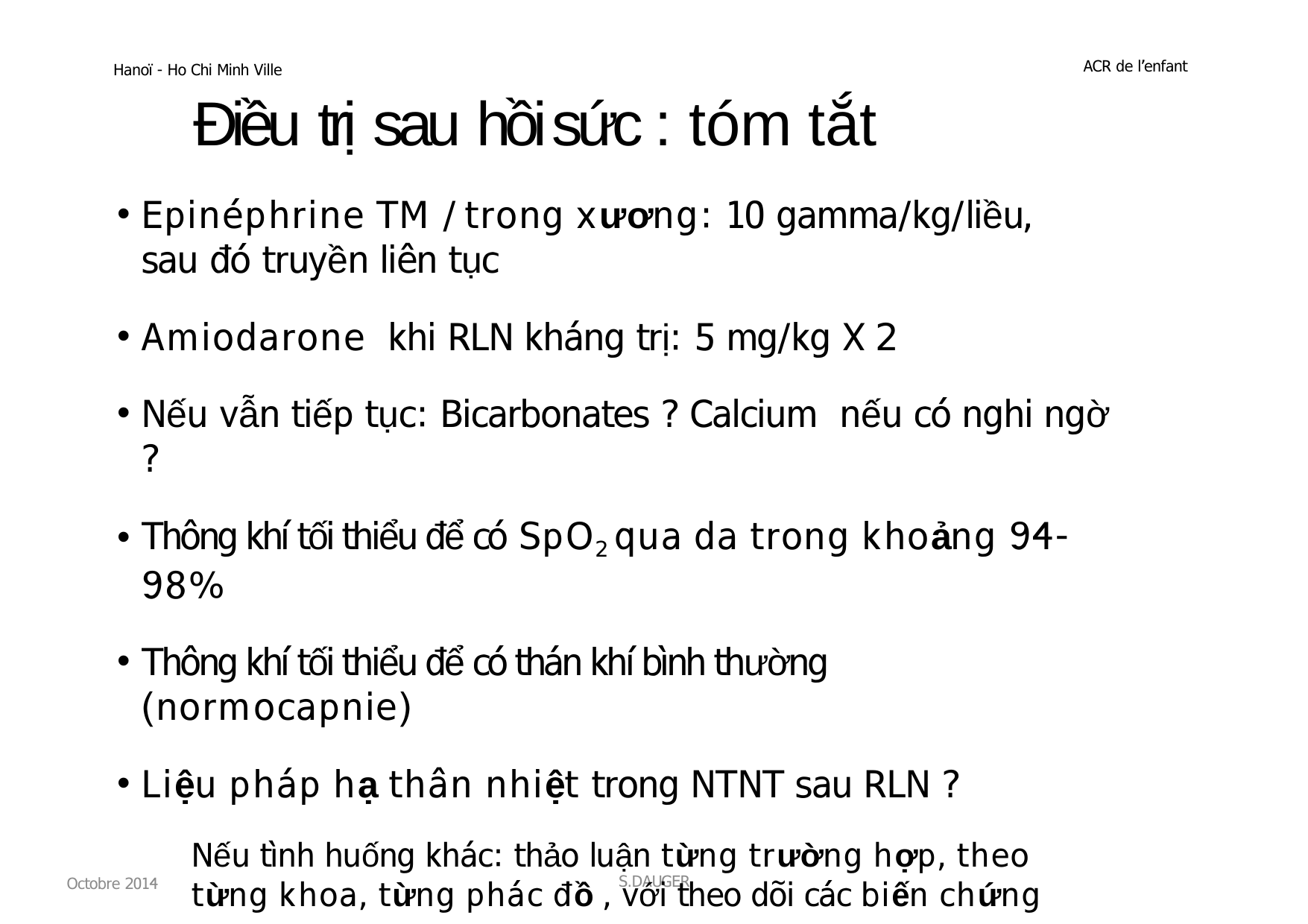

ACR de l’enfant
Hanoï - Ho Chi Minh Ville
Điều  trị  sau  hồi sức : tóm tắt

Epinéphrine TM /trong xương: 10 gamma/kg/liều,  sau đó truyền liên tục

Amiodarone  khi RLN kháng trị: 5 mg/kg X 2

Nếu vẫn tiếp tục: Bicarbonates ? Calcium  nếu có nghi ngờ ?

Thông khí tối thiểu để có SpO2 qua da trong khoảng 94-98%

Thông khí tối thiểu để có thán khí bình thường  (normocapnie)

Liệu pháp hạ thân nhiệt trong NTNT sau RLN ?

Nếu tình huống khác: thảo luận từng trường hợp, theo từng khoa, từng phác đồ , với theo dõi các biến chứng

Octobre 2014
S.DAUGER